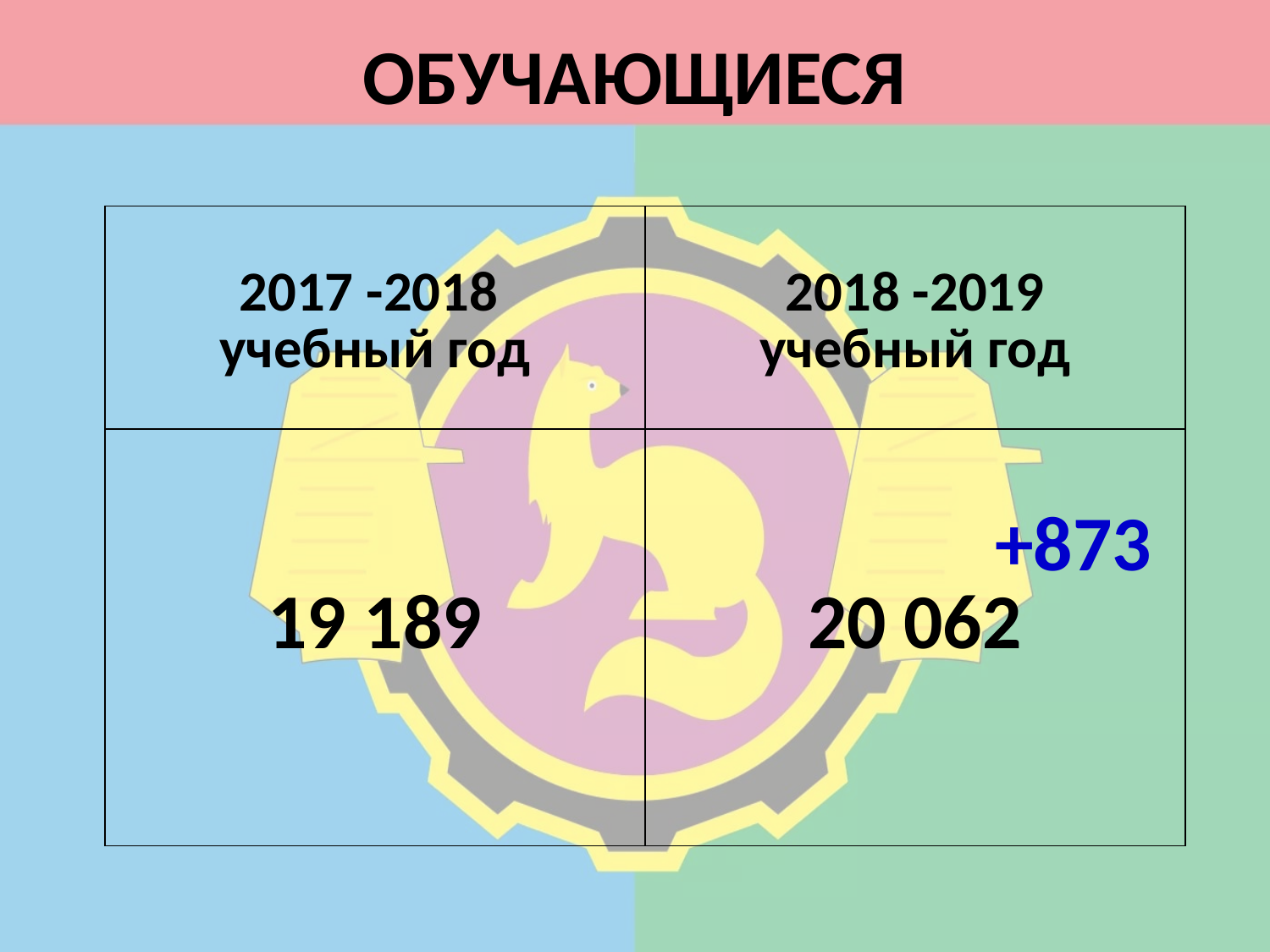

# ОБУЧАЮЩИЕСЯ
| 2017 -2018 учебный год | 2018 -2019 учебный год |
| --- | --- |
| 19 189 | +873 20 062 |